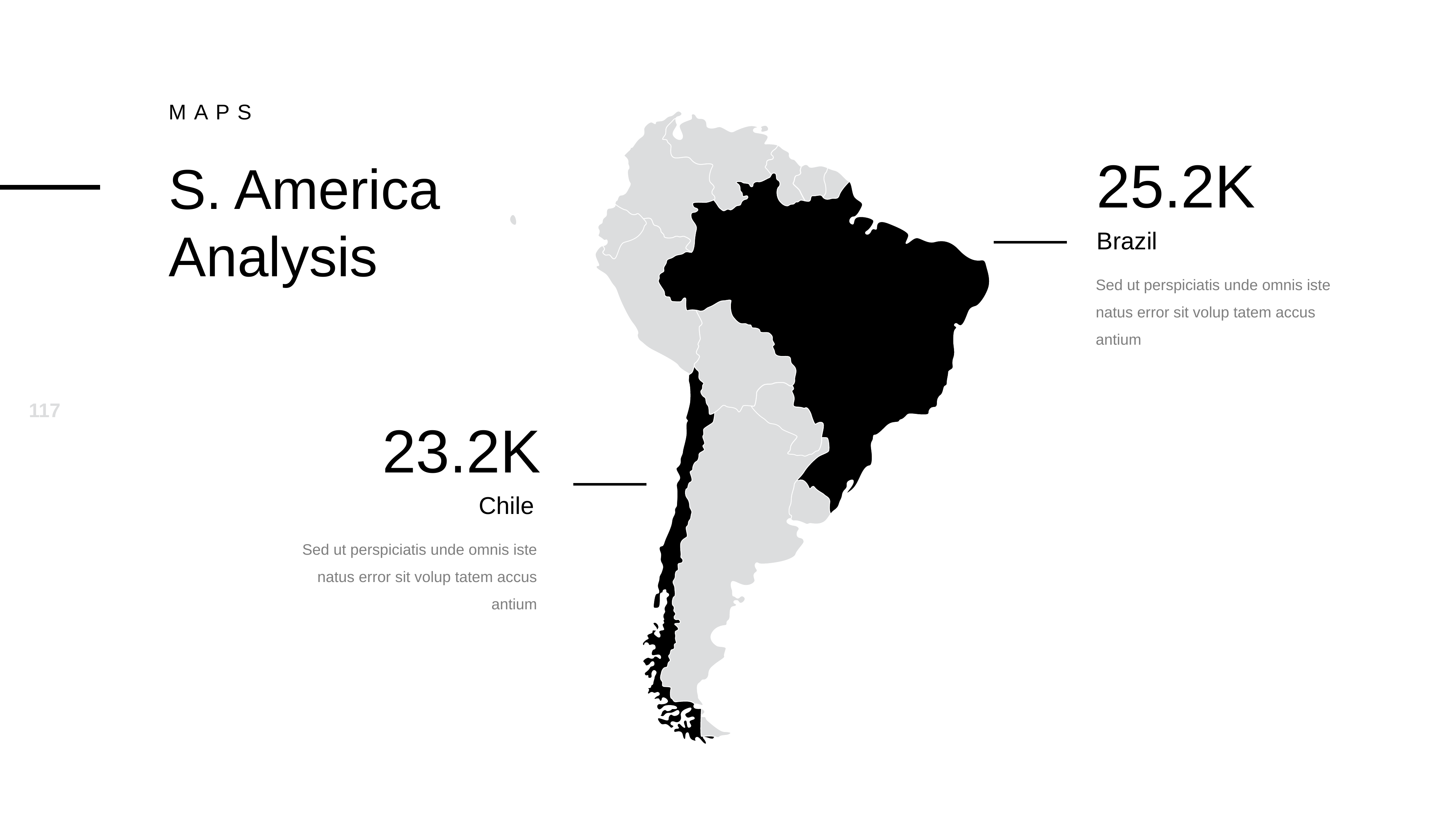

maps

25.2K
S. America
Analysis
Brazil
Sed ut perspiciatis unde omnis iste natus error sit volup tatem accus antium
23.2K
Chile
Sed ut perspiciatis unde omnis iste natus error sit volup tatem accus antium